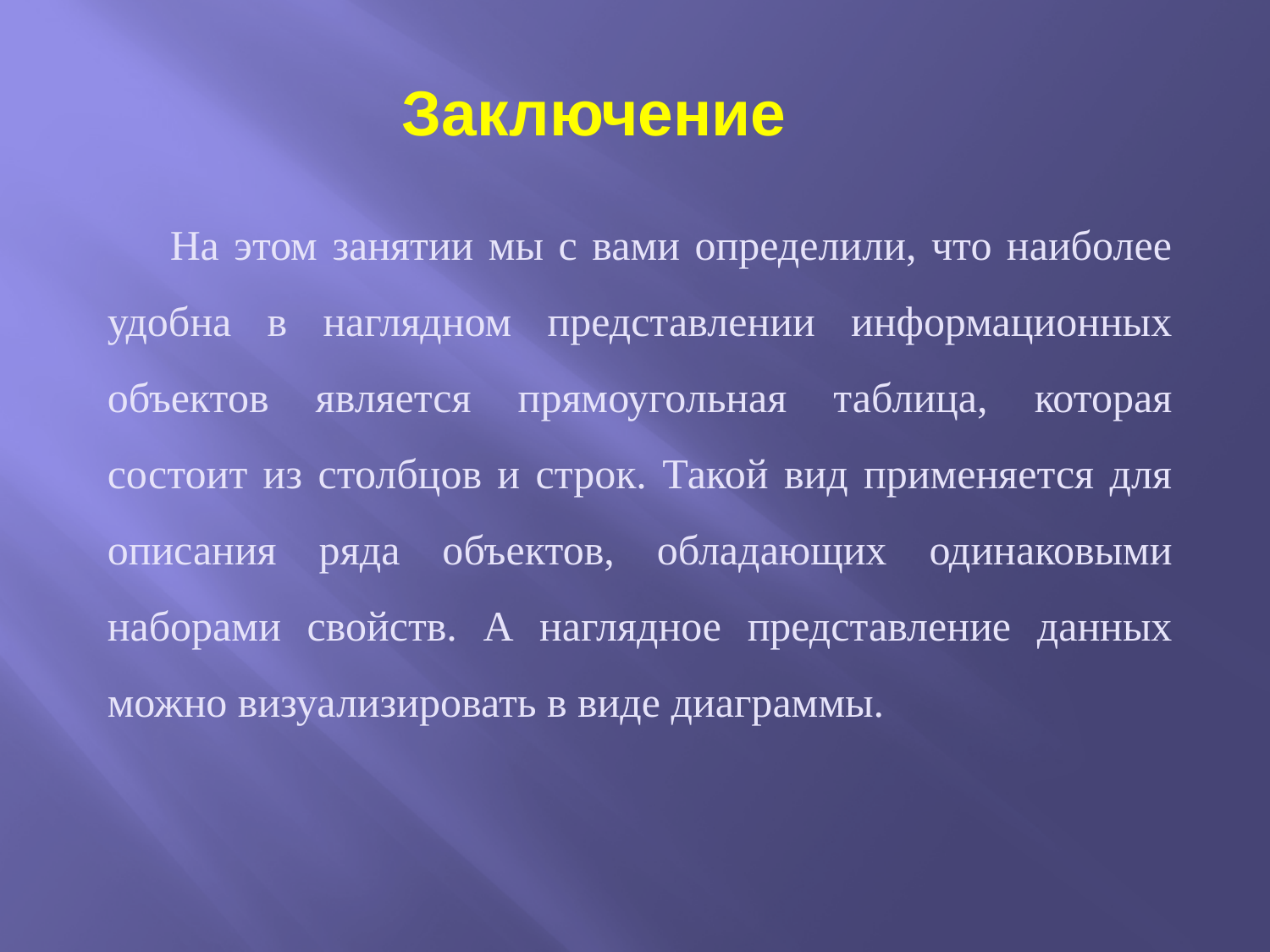

Заключение
На этом занятии мы с вами определили, что наиболее удобна в наглядном представлении информационных объектов является прямоугольная таблица, которая состоит из столбцов и строк. Такой вид применяется для описания ряда объектов, обладающих одинаковыми наборами свойств. А наглядное представление данных можно визуализировать в виде диаграммы.